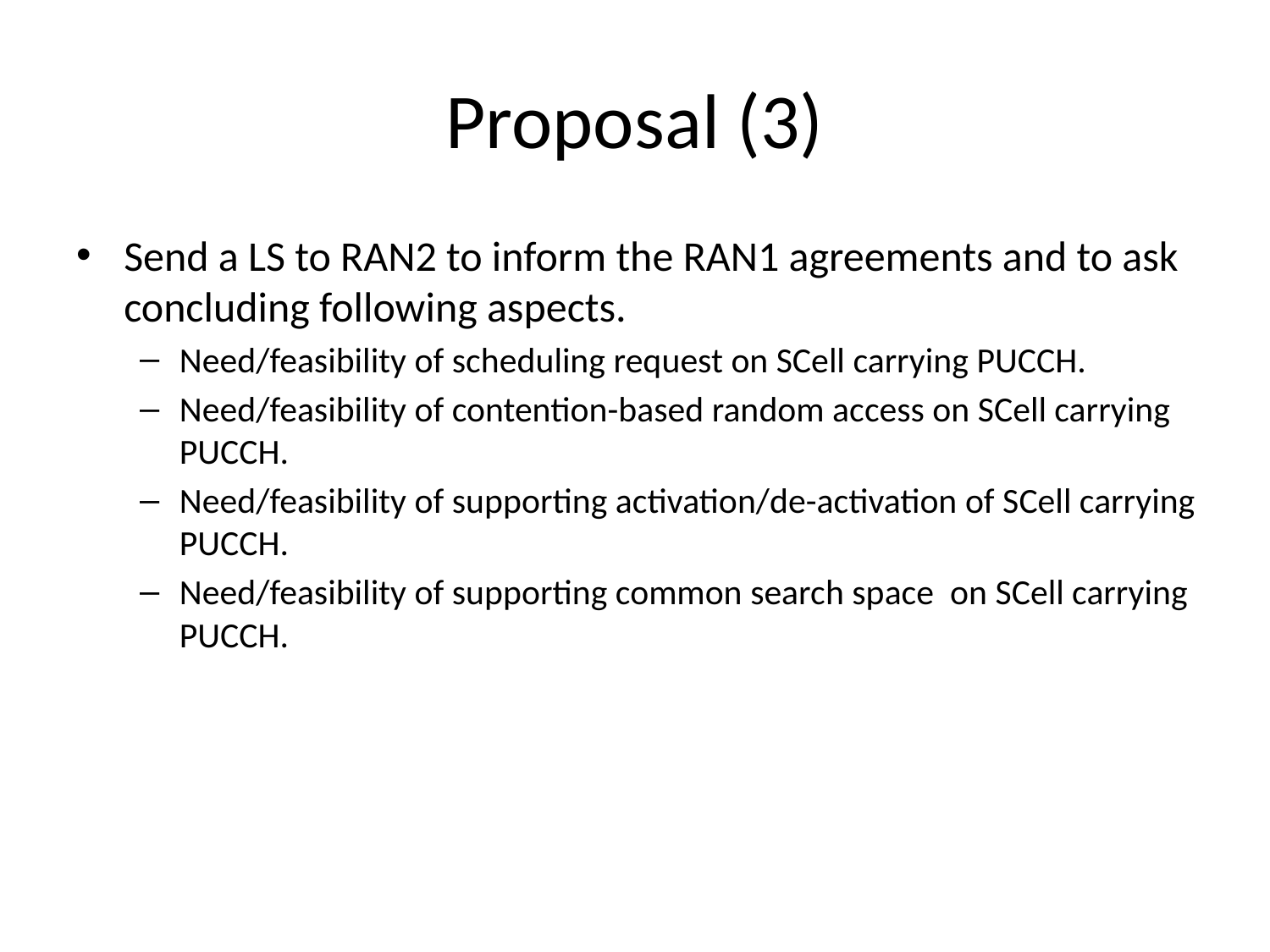

# Proposal (3)
Send a LS to RAN2 to inform the RAN1 agreements and to ask concluding following aspects.
Need/feasibility of scheduling request on SCell carrying PUCCH.
Need/feasibility of contention-based random access on SCell carrying PUCCH.
Need/feasibility of supporting activation/de-activation of SCell carrying PUCCH.
Need/feasibility of supporting common search space  on SCell carrying PUCCH.